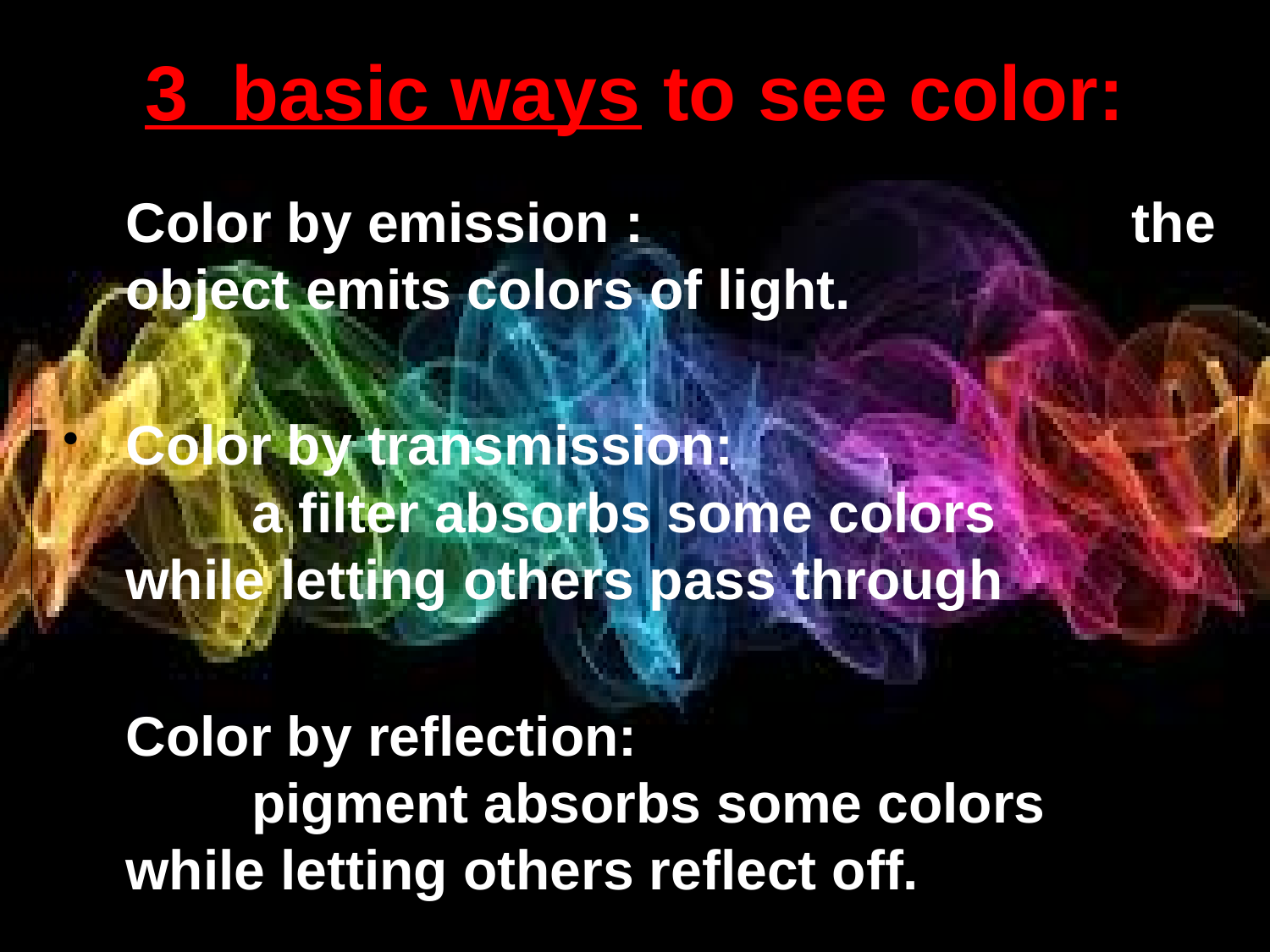

# 3  basic ways to see color:
Color by emission :                             				the object emits colors of light.

Color by transmission:                                   			a filter absorbs some colors 			while letting others pass through

Color by reflection:                                           			pigment absorbs some colors 			while letting others reflect off.